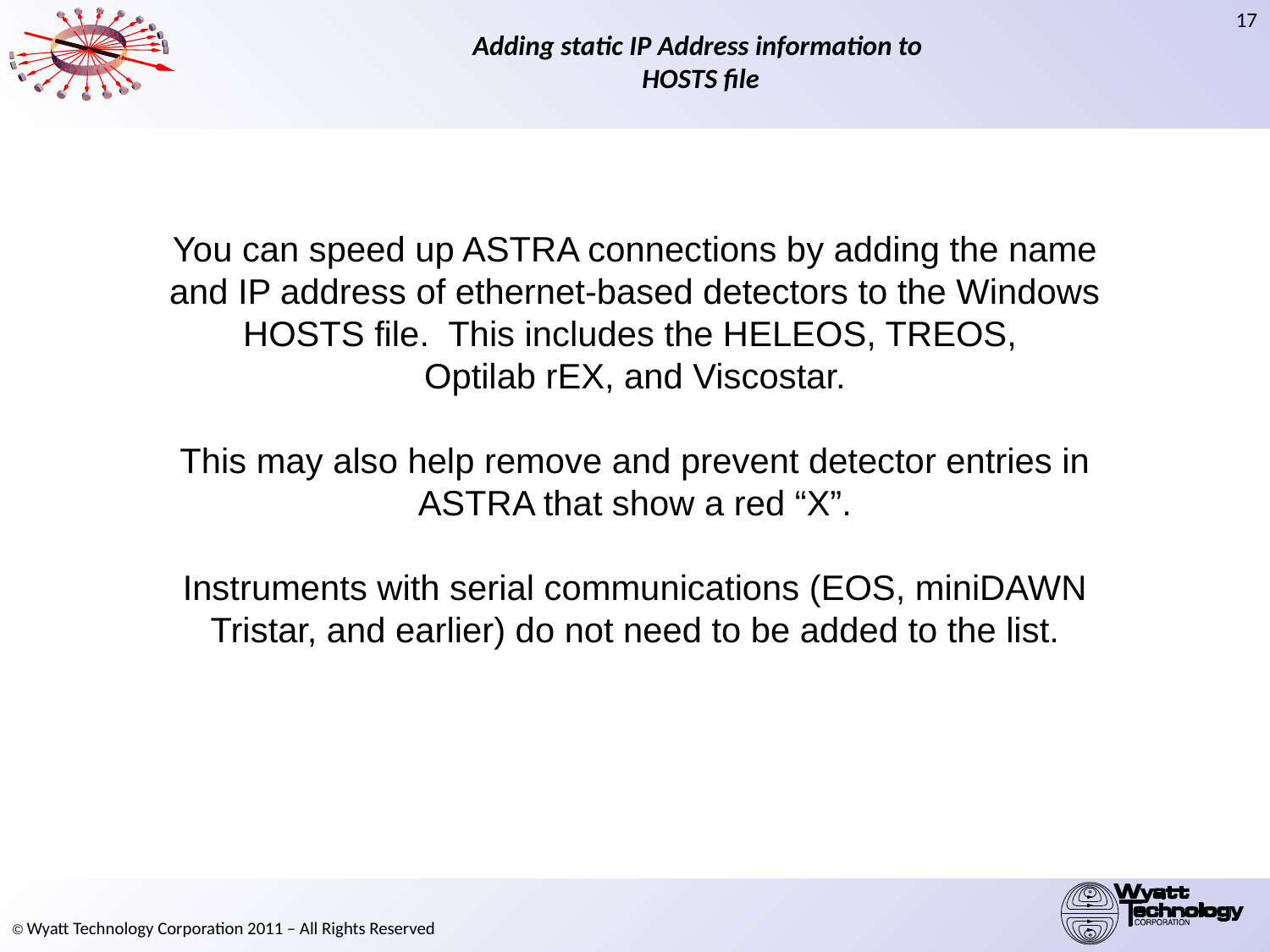

# Adding static IP Address information to HOSTS file
You can speed up ASTRA connections by adding the name
and IP address of ethernet-based detectors to the Windows
HOSTS file.  This includes the HELEOS, TREOS,
Optilab rEX, and Viscostar.

This may also help remove and prevent detector entries in
ASTRA that show a red “X”.

Instruments with serial communications (EOS, miniDAWN
Tristar, and earlier) do not need to be added to the list.